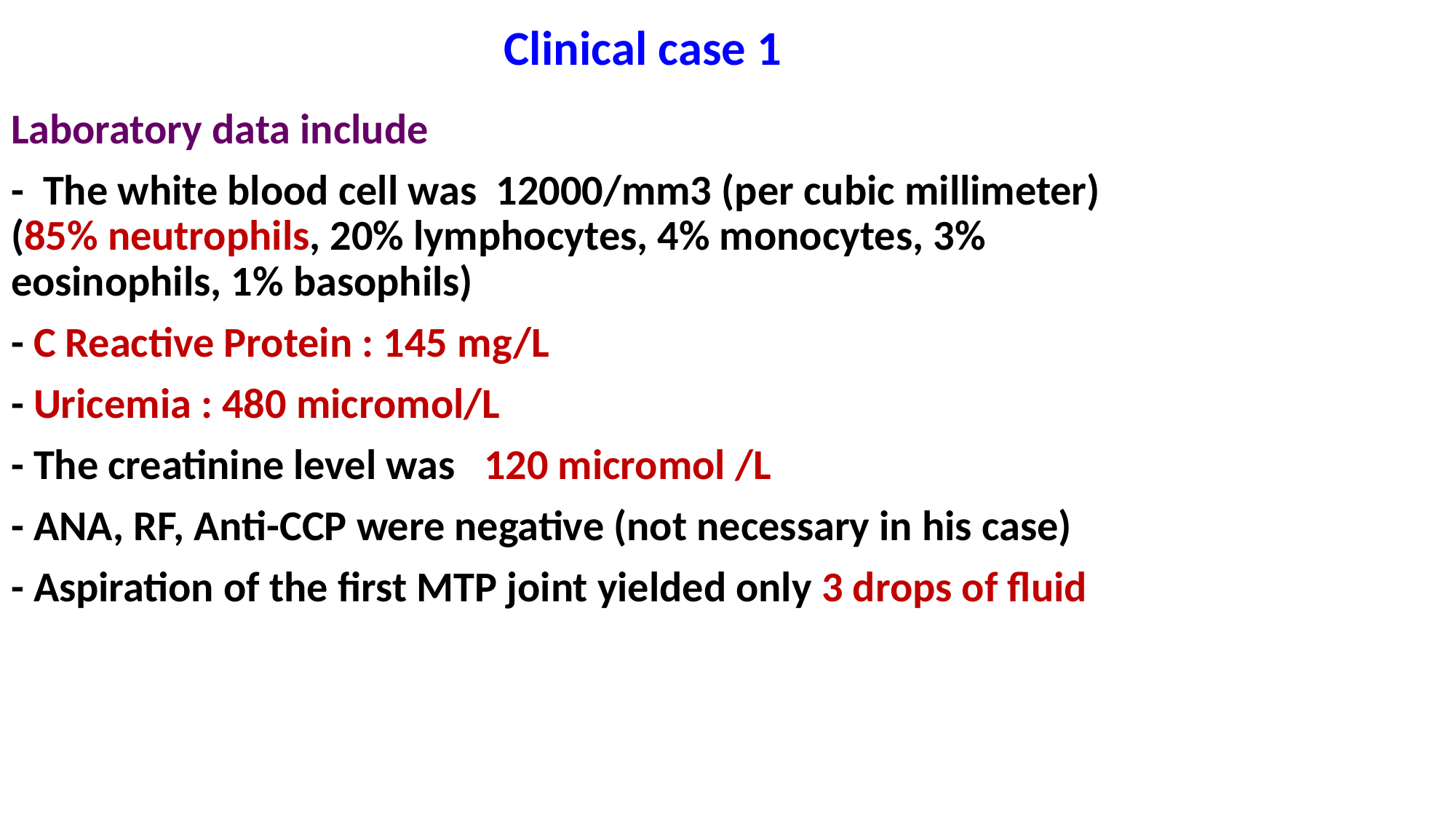

Clinical case 1
Laboratory data include
-  The white blood cell was  12000/mm3 (per cubic millimeter) (85% neutrophils, 20% lymphocytes, 4% monocytes, 3% eosinophils, 1% basophils)
- C Reactive Protein : 145 mg/L
- Uricemia : 480 micromol/L
- The creatinine level was   120 micromol /L
- ANA, RF, Anti-CCP were negative (not necessary in his case)
- Aspiration of the first MTP joint yielded only 3 drops of fluid